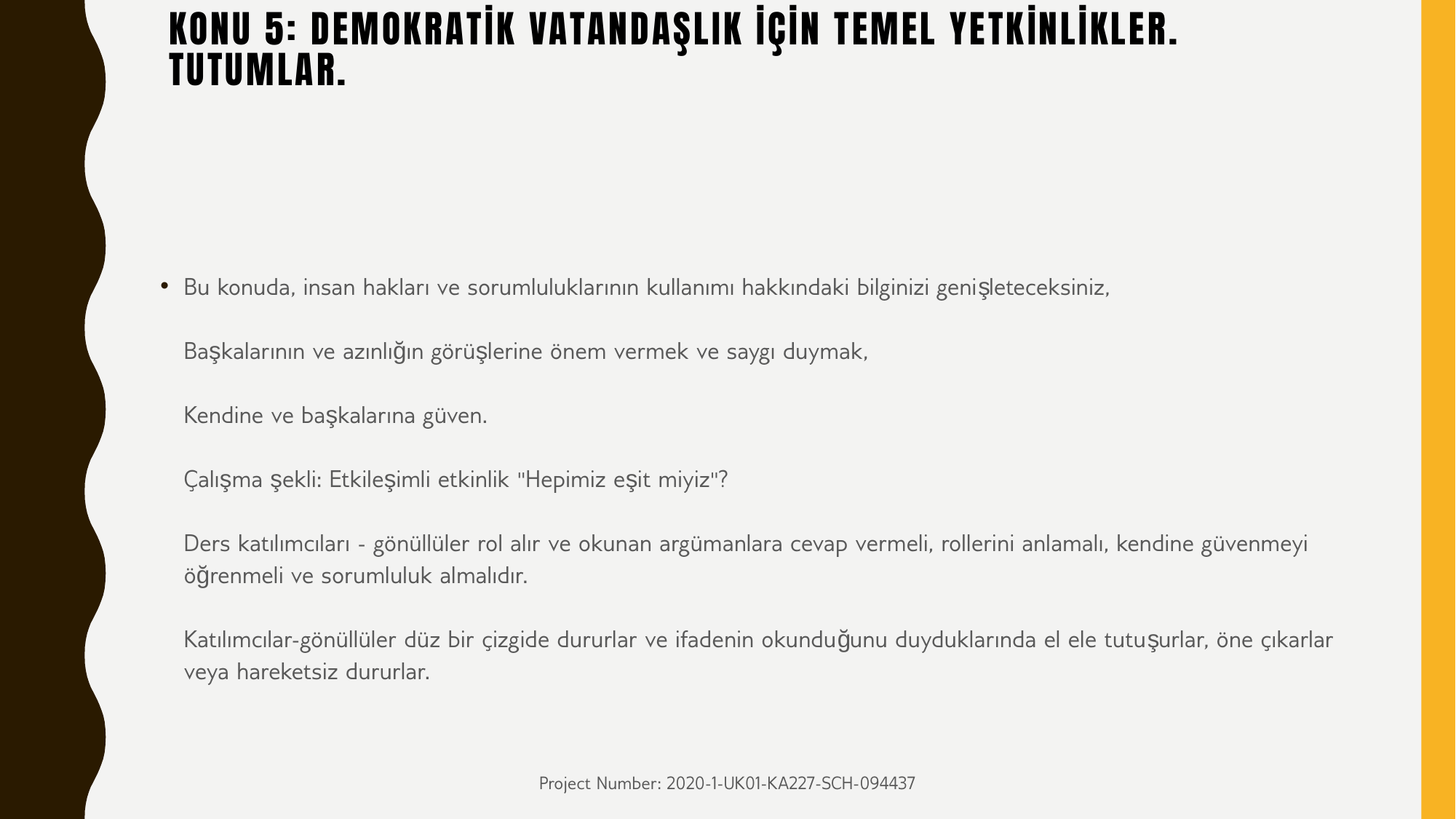

# KONU 5: Demokratİk VatandaşlIk İçİn Temel Yetkİnlİkler. Tutumlar.
Bu konuda, insan hakları ve sorumluluklarının kullanımı hakkındaki bilginizi genişleteceksiniz,
Başkalarının ve azınlığın görüşlerine önem vermek ve saygı duymak,
Kendine ve başkalarına güven.
Çalışma şekli: Etkileşimli etkinlik "Hepimiz eşit miyiz"?
Ders katılımcıları - gönüllüler rol alır ve okunan argümanlara cevap vermeli, rollerini anlamalı, kendine güvenmeyi öğrenmeli ve sorumluluk almalıdır.
Katılımcılar-gönüllüler düz bir çizgide dururlar ve ifadenin okunduğunu duyduklarında el ele tutuşurlar, öne çıkarlar veya hareketsiz dururlar.
Project Number: 2020-1-UK01-KA227-SCH-094437